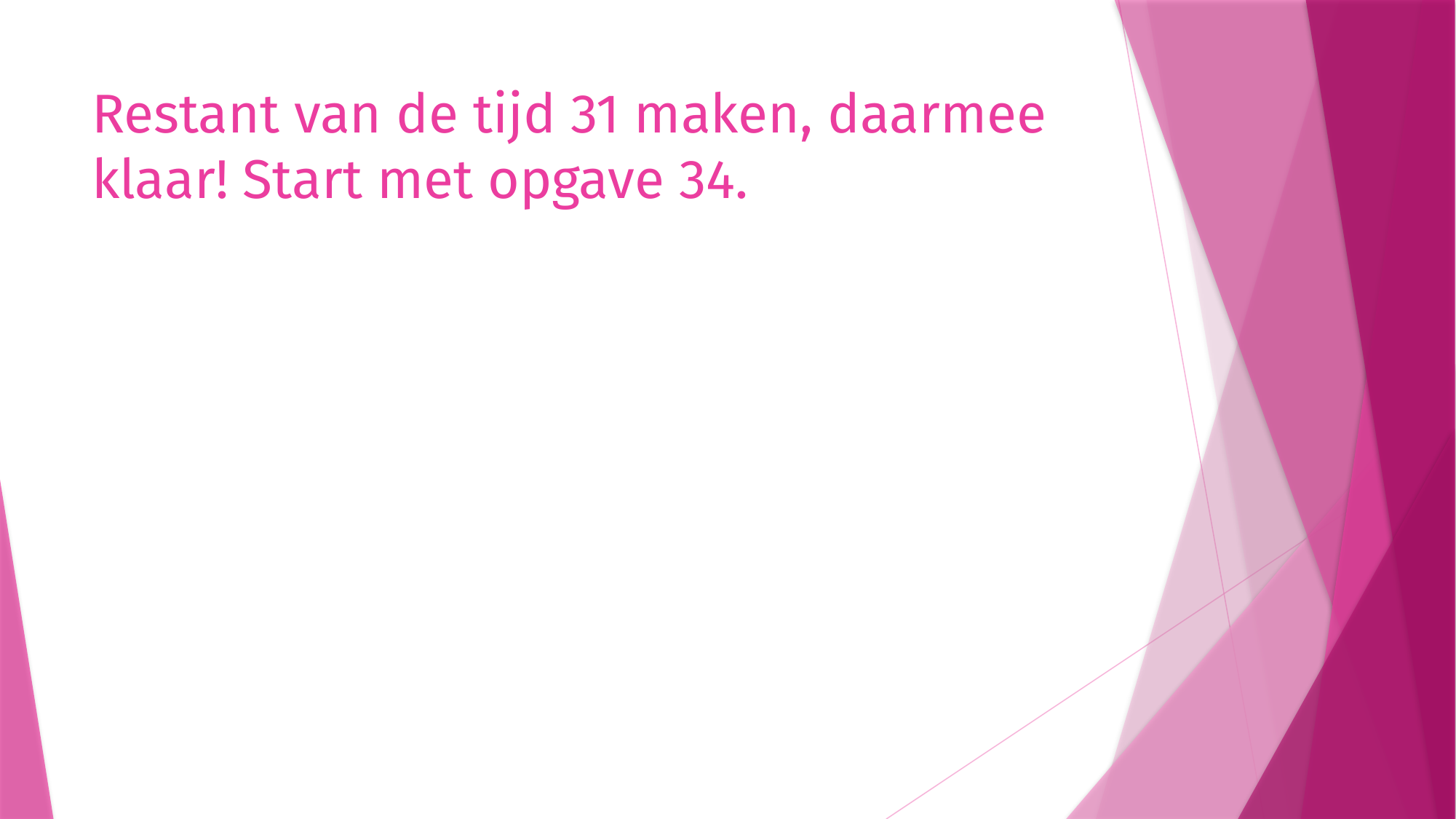

# Restant van de tijd 31 maken, daarmee klaar! Start met opgave 34.